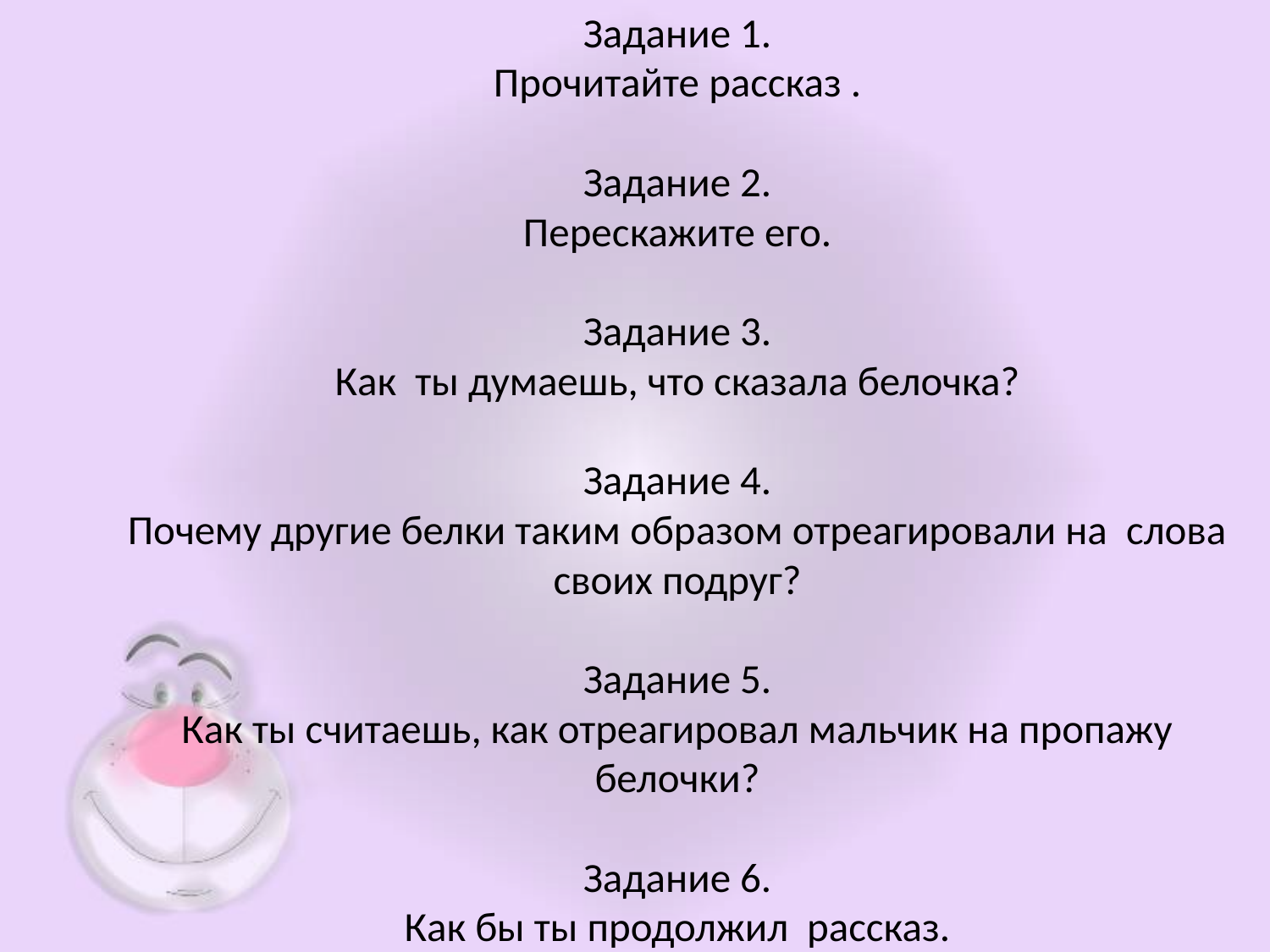

Задание 1.
Прочитайте рассказ .

Задание 2.
Перескажите его.

Задание 3.
Как  ты думаешь, что сказала белочка?

Задание 4.
Почему другие белки таким образом отреагировали на  слова своих подруг?

Задание 5.
Как ты считаешь, как отреагировал мальчик на пропажу белочки?

Задание 6.
Как бы ты продолжил  рассказ.